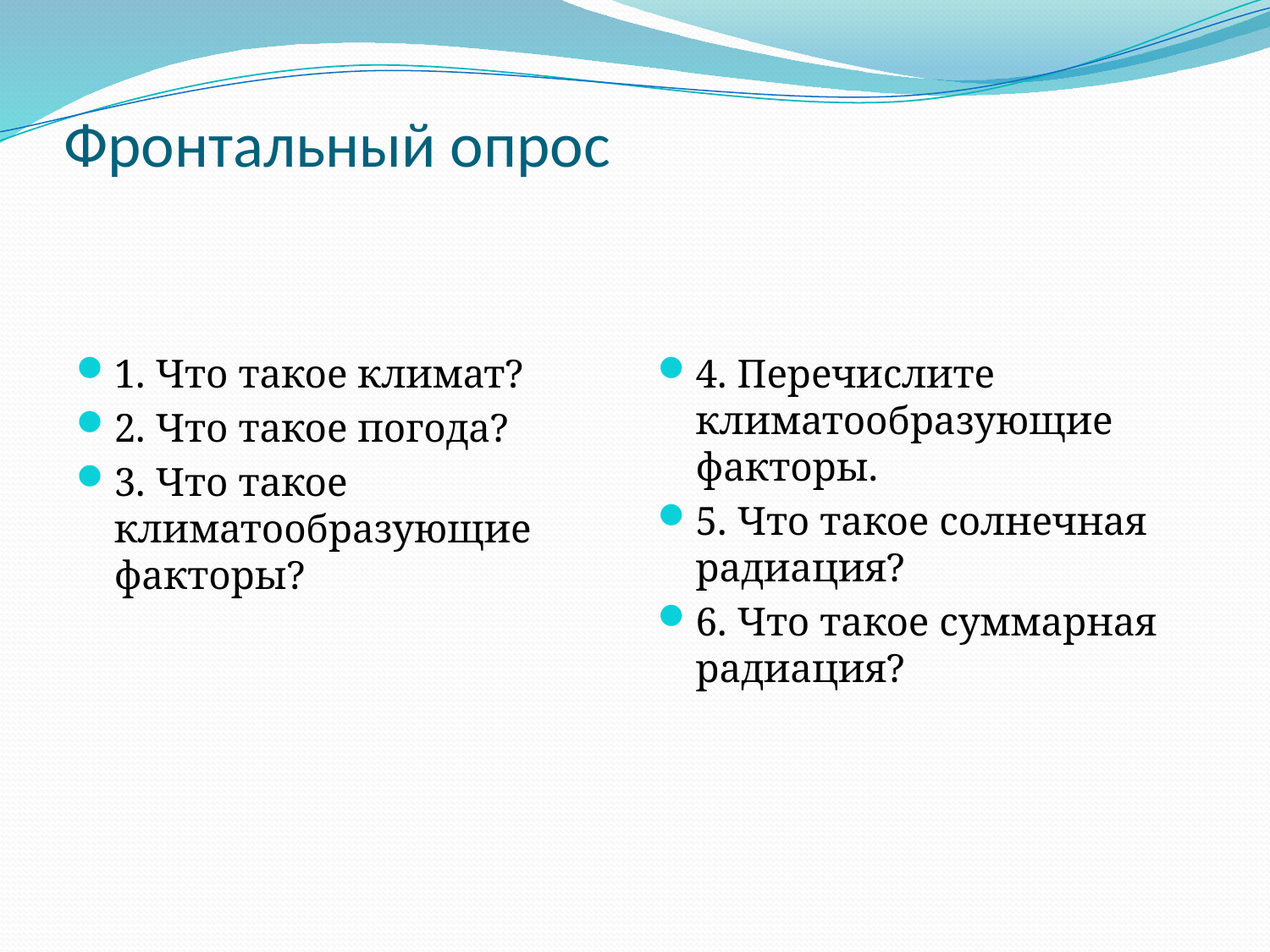

# Фронтальный опрос

1. Что такое климат?
2. Что такое погода?
3. Что такое климатообразующие факторы?

4. Перечислите климатообразующие факторы.
5. Что такое солнечная радиация?
6. Что такое суммарная радиация?